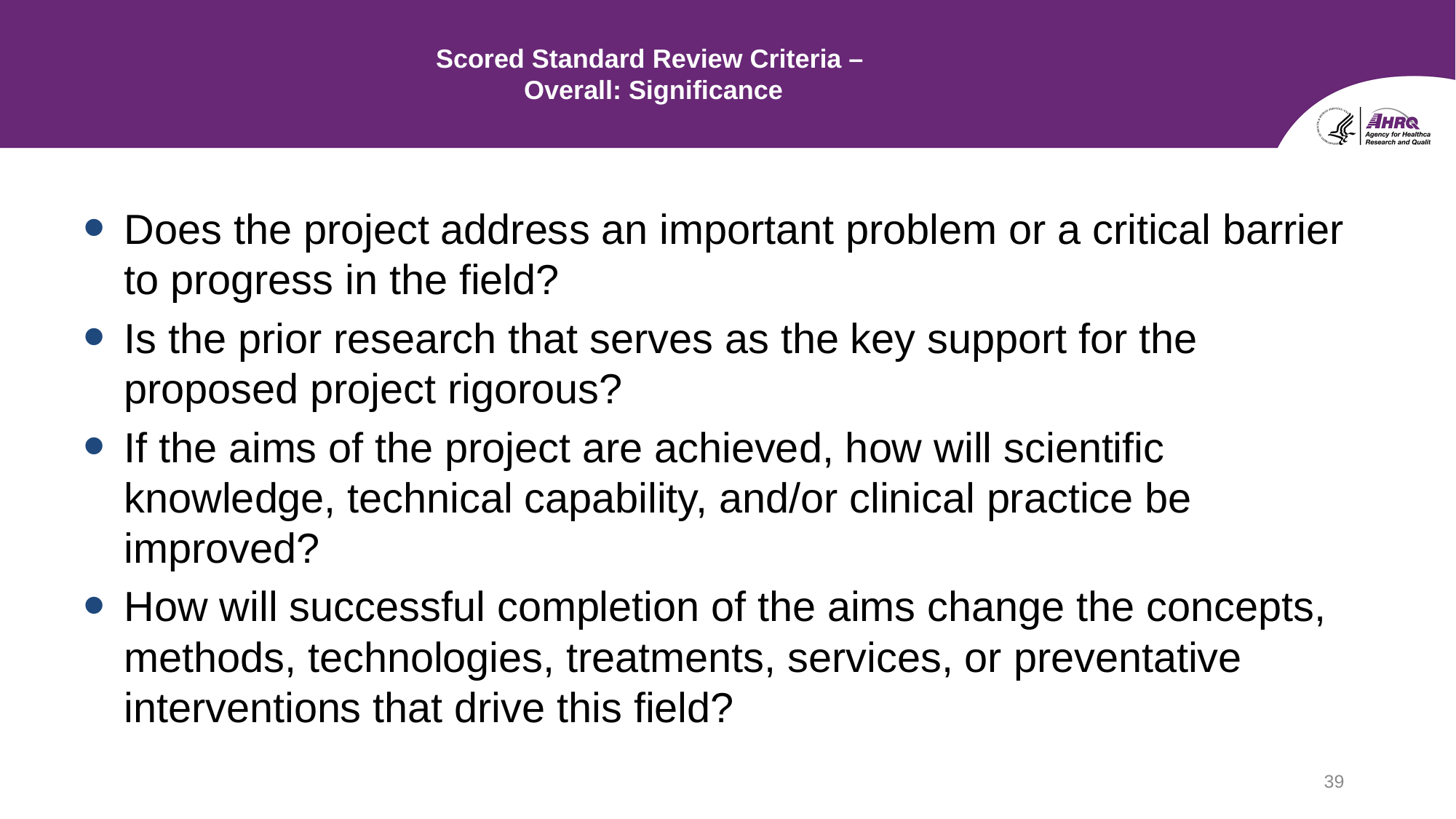

# Scored Standard Review Criteria – Overall: Significance
Does the project address an important problem or a critical barrier to progress in the field?
Is the prior research that serves as the key support for the proposed project rigorous?
If the aims of the project are achieved, how will scientific knowledge, technical capability, and/or clinical practice be improved?
How will successful completion of the aims change the concepts, methods, technologies, treatments, services, or preventative interventions that drive this field?
39